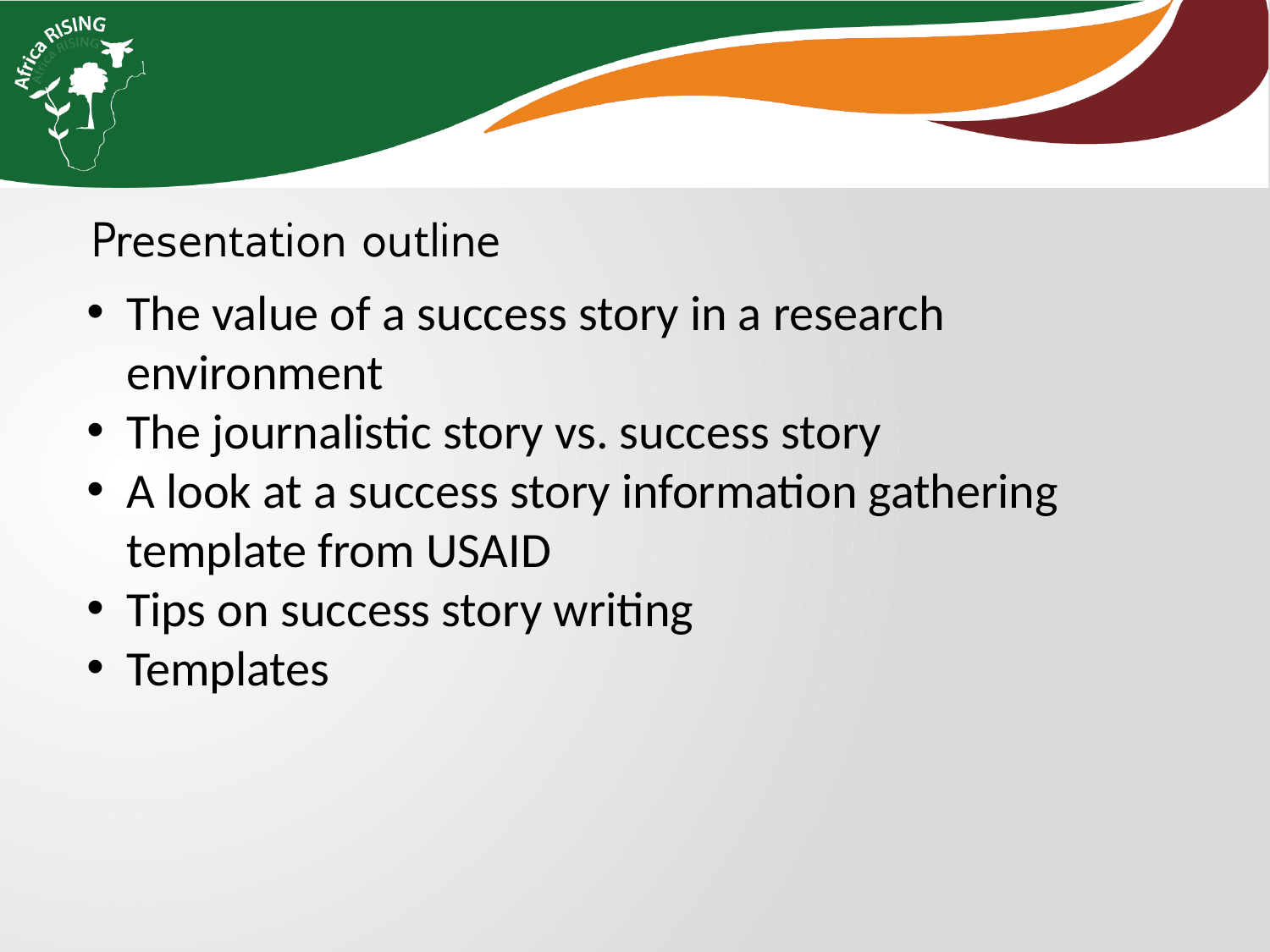

Presentation outline
The value of a success story in a research environment
The journalistic story vs. success story
A look at a success story information gathering template from USAID
Tips on success story writing
Templates